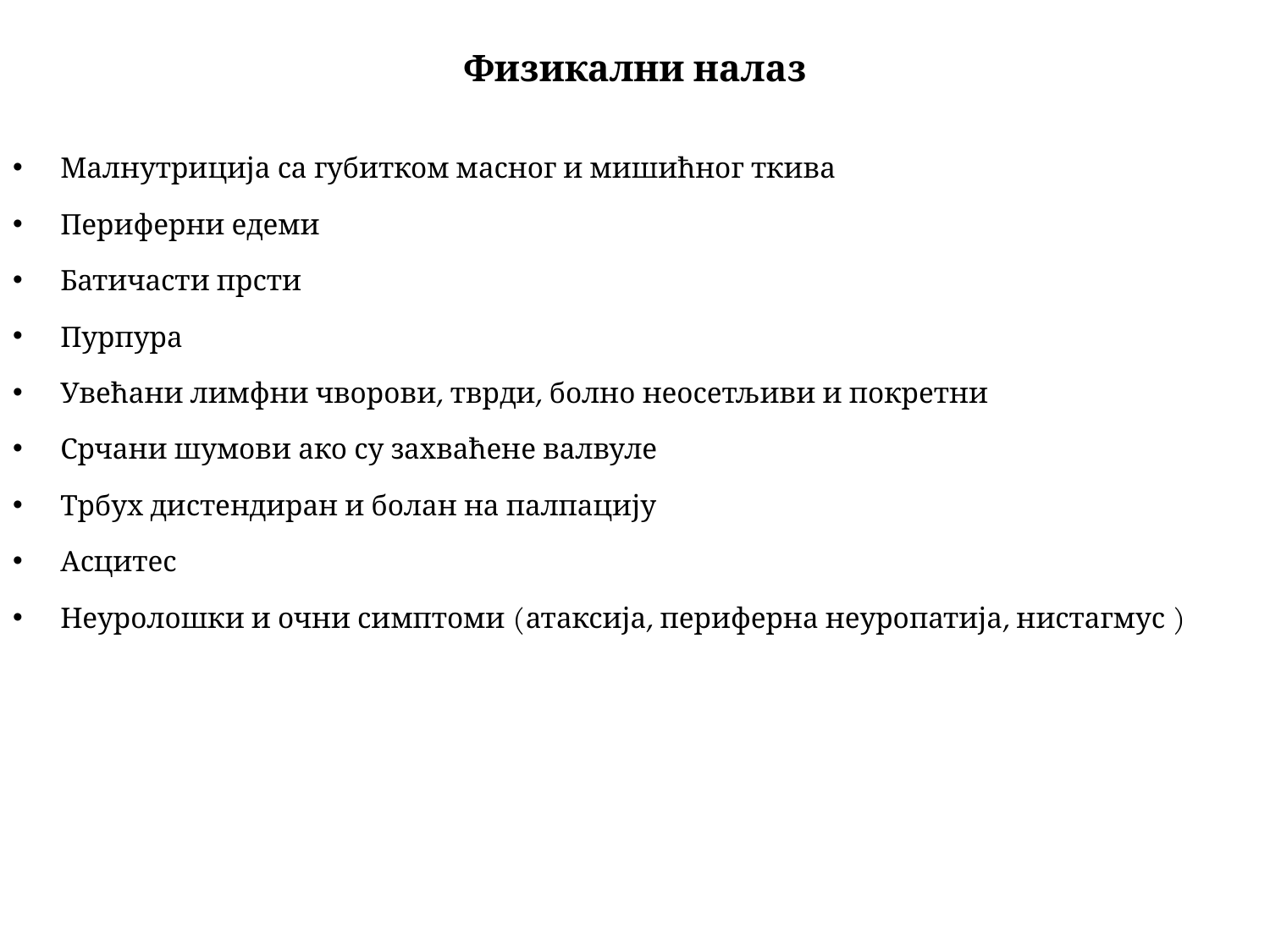

# Физикални налаз
Малнутриција са губитком масног и мишићног ткива
Периферни едеми
Батичасти прсти
Пурпура
Увећани лимфни чворови, тврди, болно неосетљиви и покретни
Срчани шумови ако су захваћене валвуле
Трбух дистендиран и болан на палпацију
Асцитес
Неуролошки и очни симптоми (атаксија, периферна неуропатија, нистагмус )